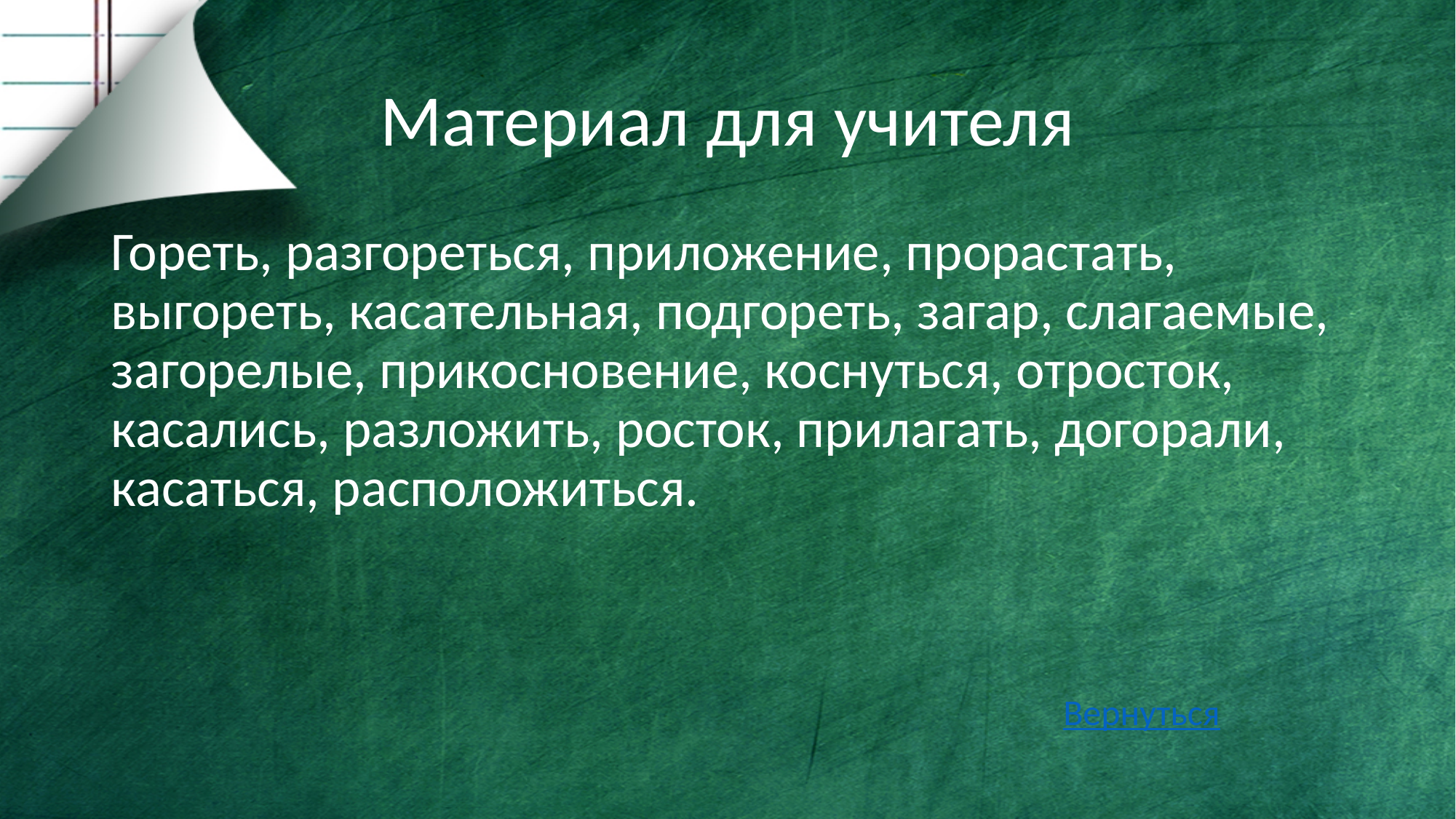

# Материал для учителя
Гореть, разгореться, приложение, прорастать, выгореть, касательная, подгореть, загар, слагаемые, загорелые, прикосновение, коснуться, отросток, касались, разложить, росток, прилагать, догорали, касаться, расположиться.
Вернуться